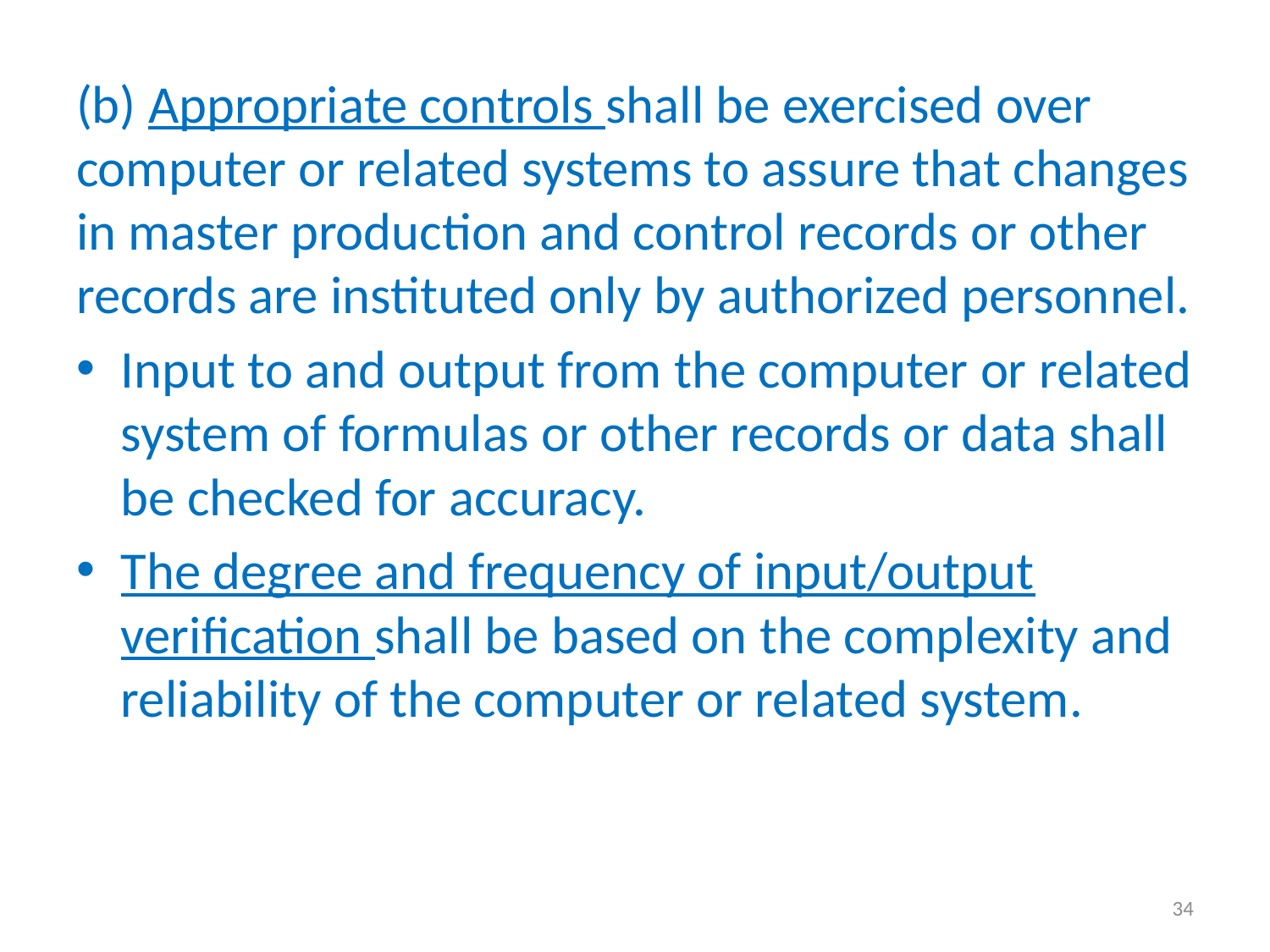

(b) Appropriate controls shall be exercised over computer or related systems to assure that changes in master production and control records or other records are instituted only by authorized personnel.
Input to and output from the computer or related system of formulas or other records or data shall be checked for accuracy.
The degree and frequency of input/output verification shall be based on the complexity and reliability of the computer or related system.

34